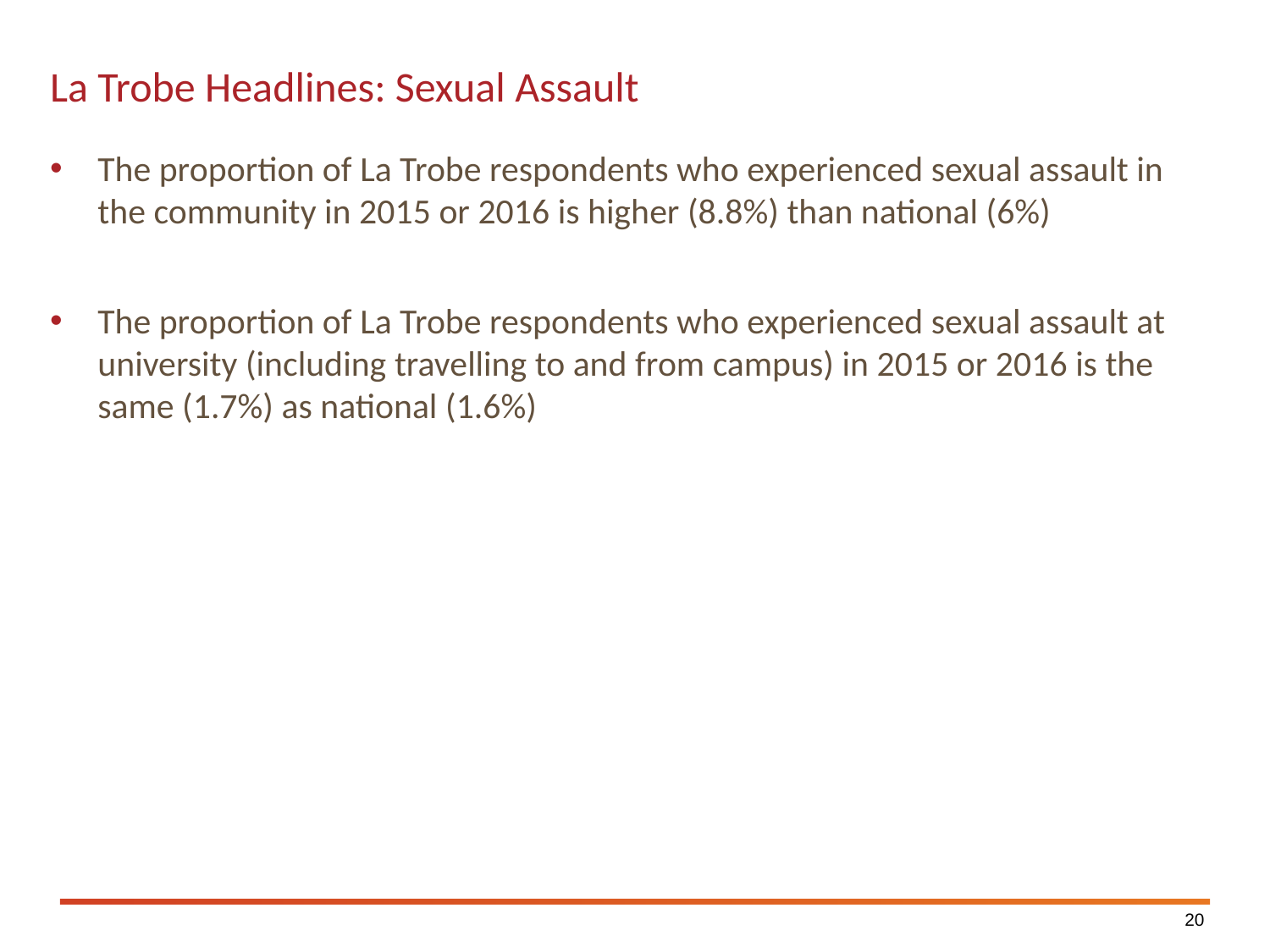

# La Trobe Headlines: Sexual Assault
The proportion of La Trobe respondents who experienced sexual assault in the community in 2015 or 2016 is higher (8.8%) than national (6%)

The proportion of La Trobe respondents who experienced sexual assault at university (including travelling to and from campus) in 2015 or 2016 is the same (1.7%) as national (1.6%)